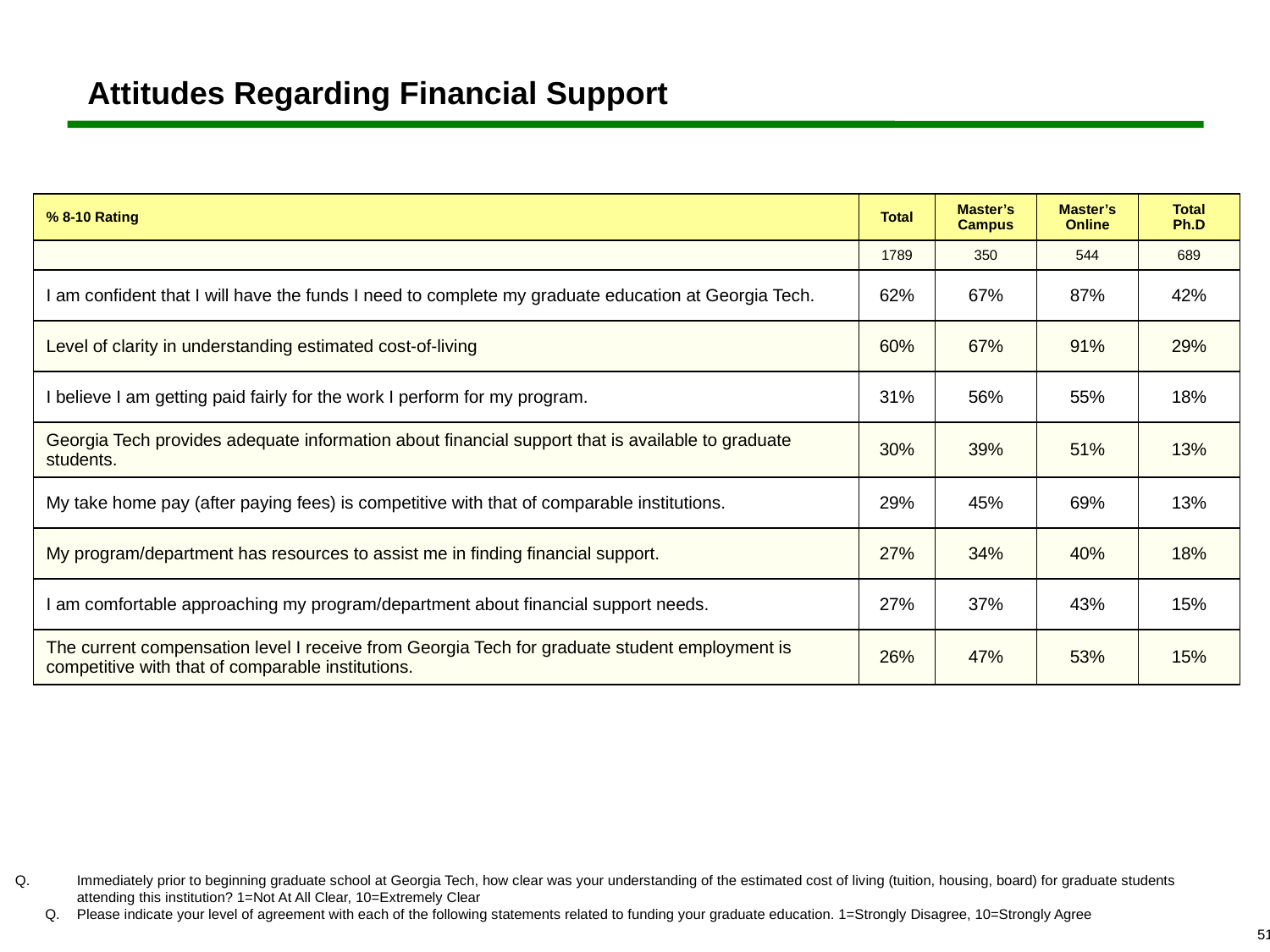

# Attitudes Regarding Financial Support
| % 8-10 Rating | Total | Master’s Campus | Master’s Online | Total Ph.D |
| --- | --- | --- | --- | --- |
|  | 1789 | 350 | 544 | 689 |
| I am confident that I will have the funds I need to complete my graduate education at Georgia Tech. | 62% | 67% | 87% | 42% |
| Level of clarity in understanding estimated cost-of-living | 60% | 67% | 91% | 29% |
| I believe I am getting paid fairly for the work I perform for my program. | 31% | 56% | 55% | 18% |
| Georgia Tech provides adequate information about financial support that is available to graduate students. | 30% | 39% | 51% | 13% |
| My take home pay (after paying fees) is competitive with that of comparable institutions. | 29% | 45% | 69% | 13% |
| My program/department has resources to assist me in finding financial support. | 27% | 34% | 40% | 18% |
| I am comfortable approaching my program/department about financial support needs. | 27% | 37% | 43% | 15% |
| The current compensation level I receive from Georgia Tech for graduate student employment is competitive with that of comparable institutions. | 26% | 47% | 53% | 15% |
 	Immediately prior to beginning graduate school at Georgia Tech, how clear was your understanding of the estimated cost of living (tuition, housing, board) for graduate students
	attending this institution? 1=Not At All Clear, 10=Extremely Clear
Q.	Please indicate your level of agreement with each of the following statements related to funding your graduate education. 1=Strongly Disagree, 10=Strongly Agree